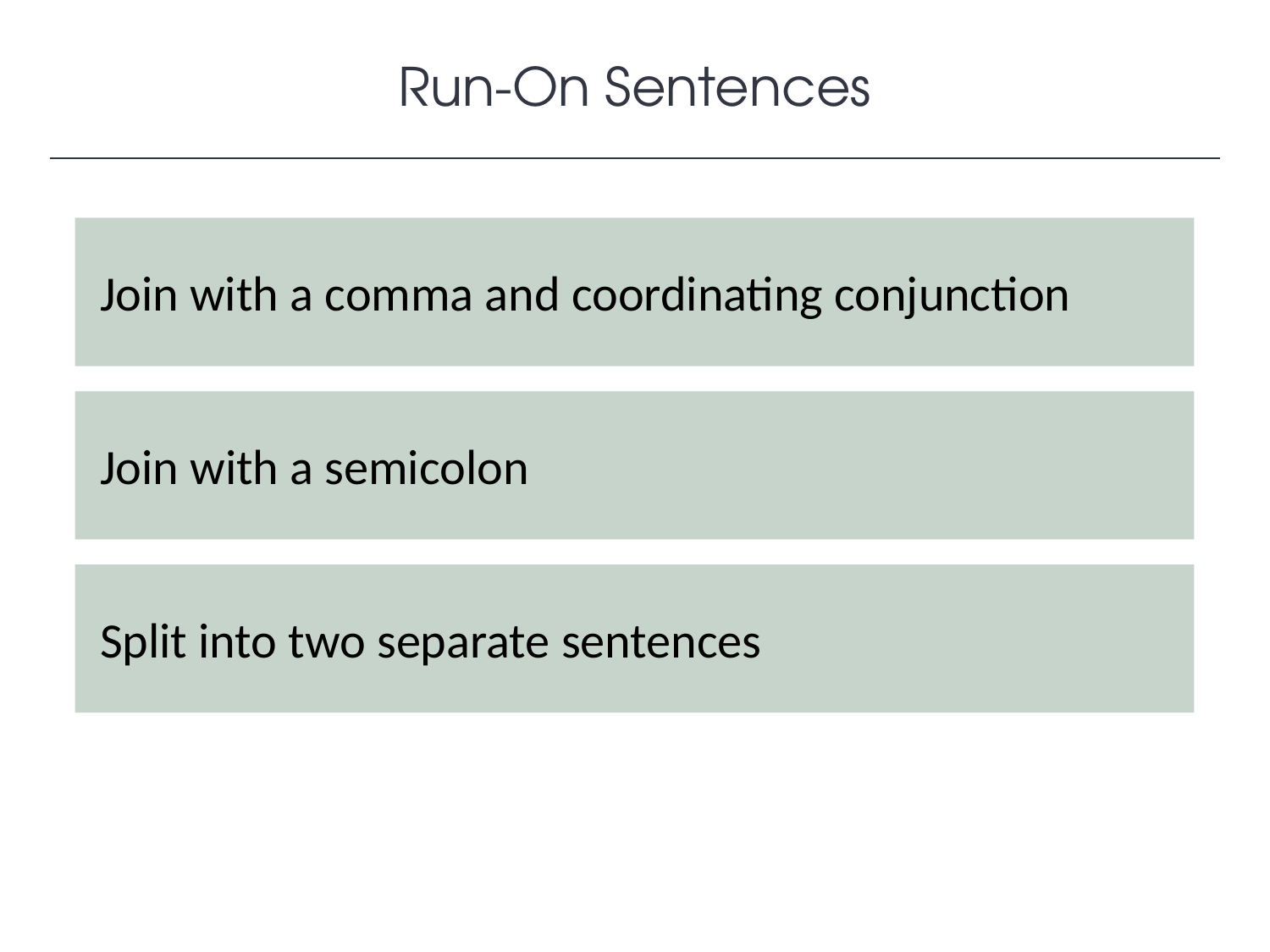

Run-On Sentences
HAWKES LEARNING

Join with a comma and coordinating conjunction

Join with a semicolon

Split into two separate sentences